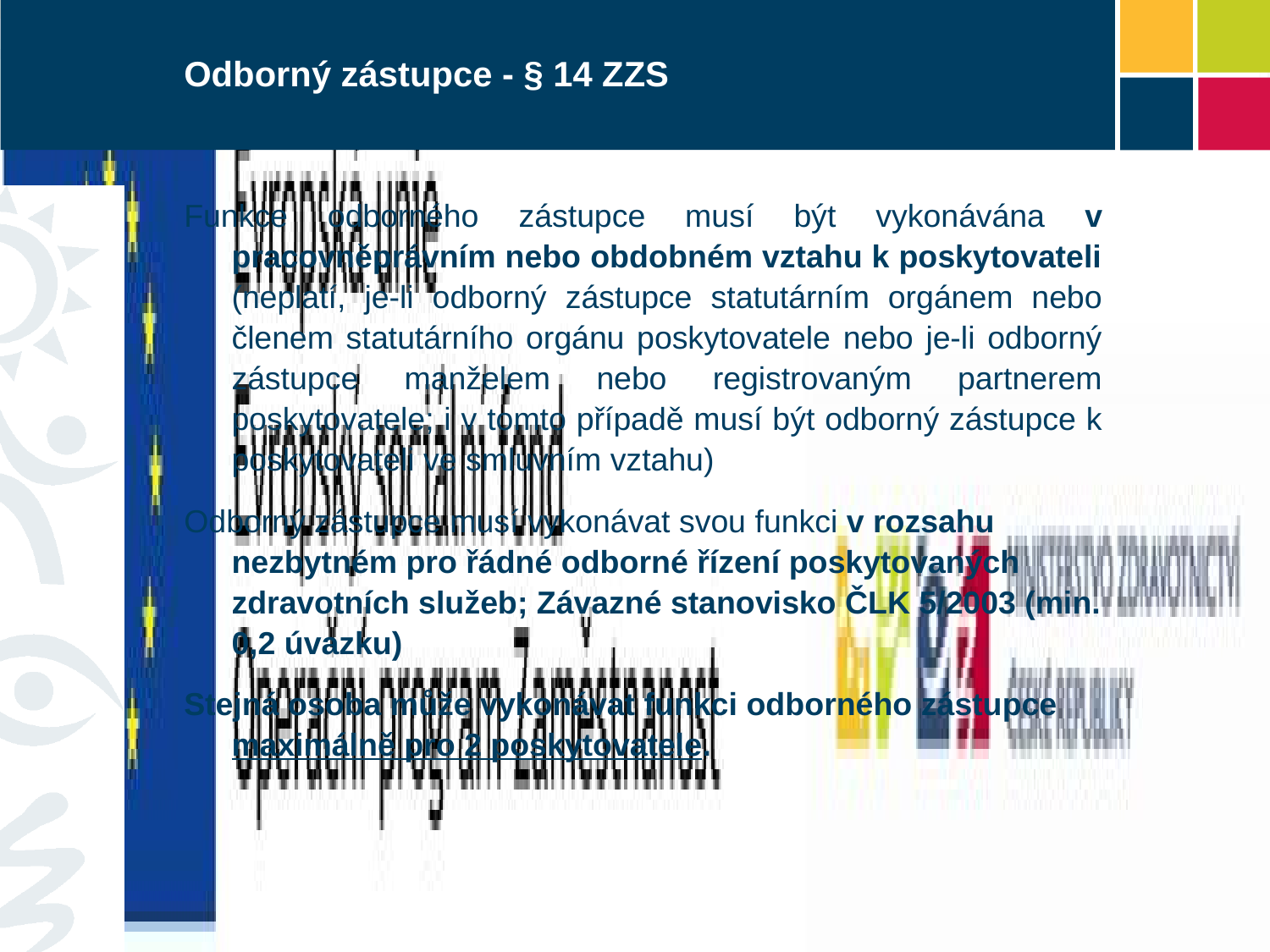

# Odborný zástupce - § 14 ZZS
Funkce odborného zástupce musí být vykonávána v pracovněprávním nebo obdobném vztahu k poskytovateli (neplatí, je-li odborný zástupce statutárním orgánem nebo členem statutárního orgánu poskytovatele nebo je-li odborný zástupce manželem nebo registrovaným partnerem poskytovatele; i v tomto případě musí být odborný zástupce k poskytovateli ve smluvním vztahu)
Odborný zástupce musí vykonávat svou funkci v rozsahu nezbytném pro řádné odborné řízení poskytovaných zdravotních služeb; Závazné stanovisko ČLK 5/2003 (min. 0,2 úvazku)
Stejná osoba může vykonávat funkci odborného zástupce maximálně pro 2 poskytovatele.